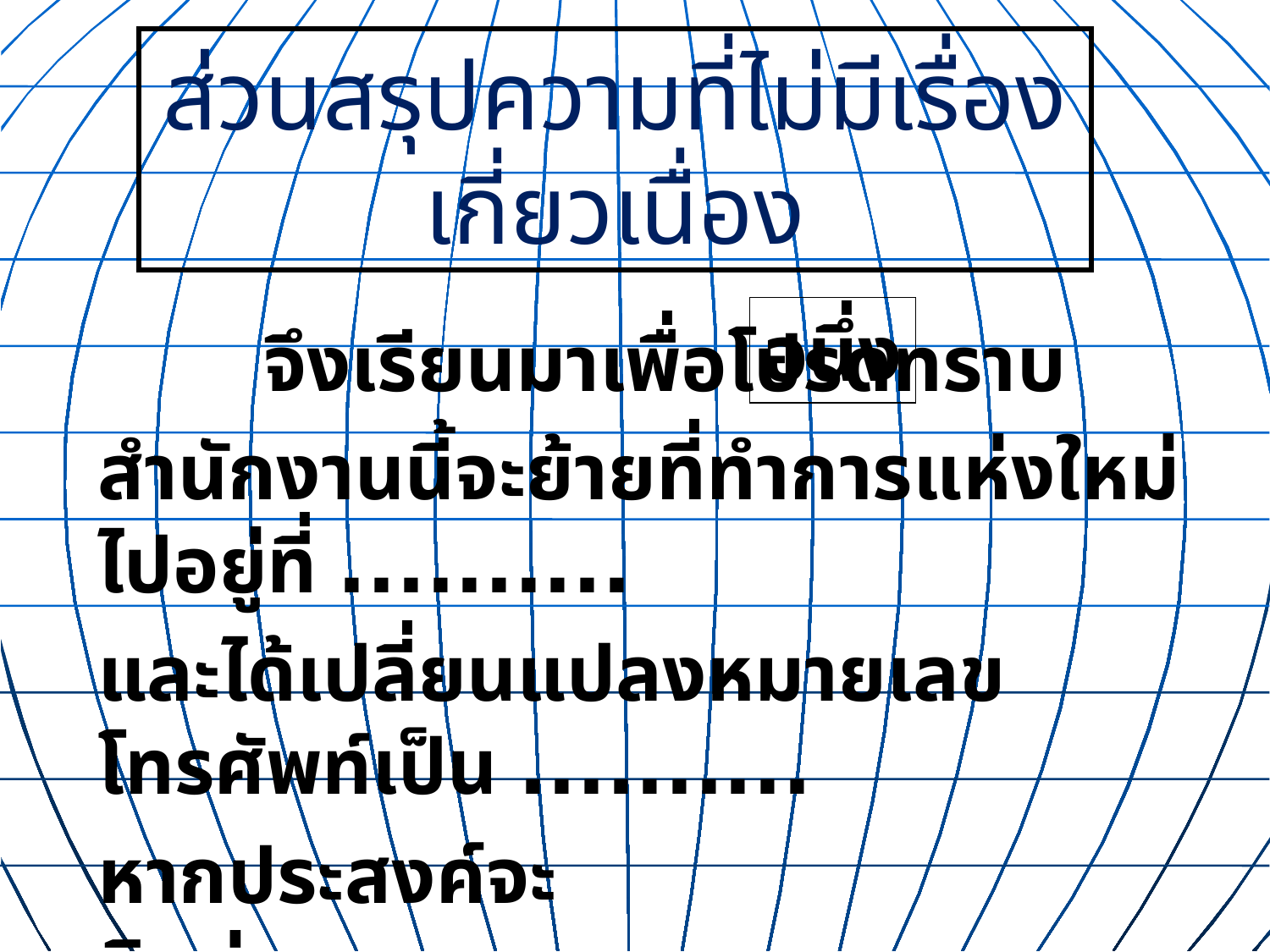

ส่วนสรุปความที่ไม่มีเรื่องเกี่ยวเนื่อง
อนึ่ง
         จึงเรียนมาเพื่อโปรดทราบ
สำนักงานนี้จะย้ายที่ทำการแห่งใหม่ไปอยู่ที่ ..........
และได้เปลี่ยนแปลงหมายเลขโทรศัพท์เป็น ..........
หากประสงค์จะติดต่อ ..........................................